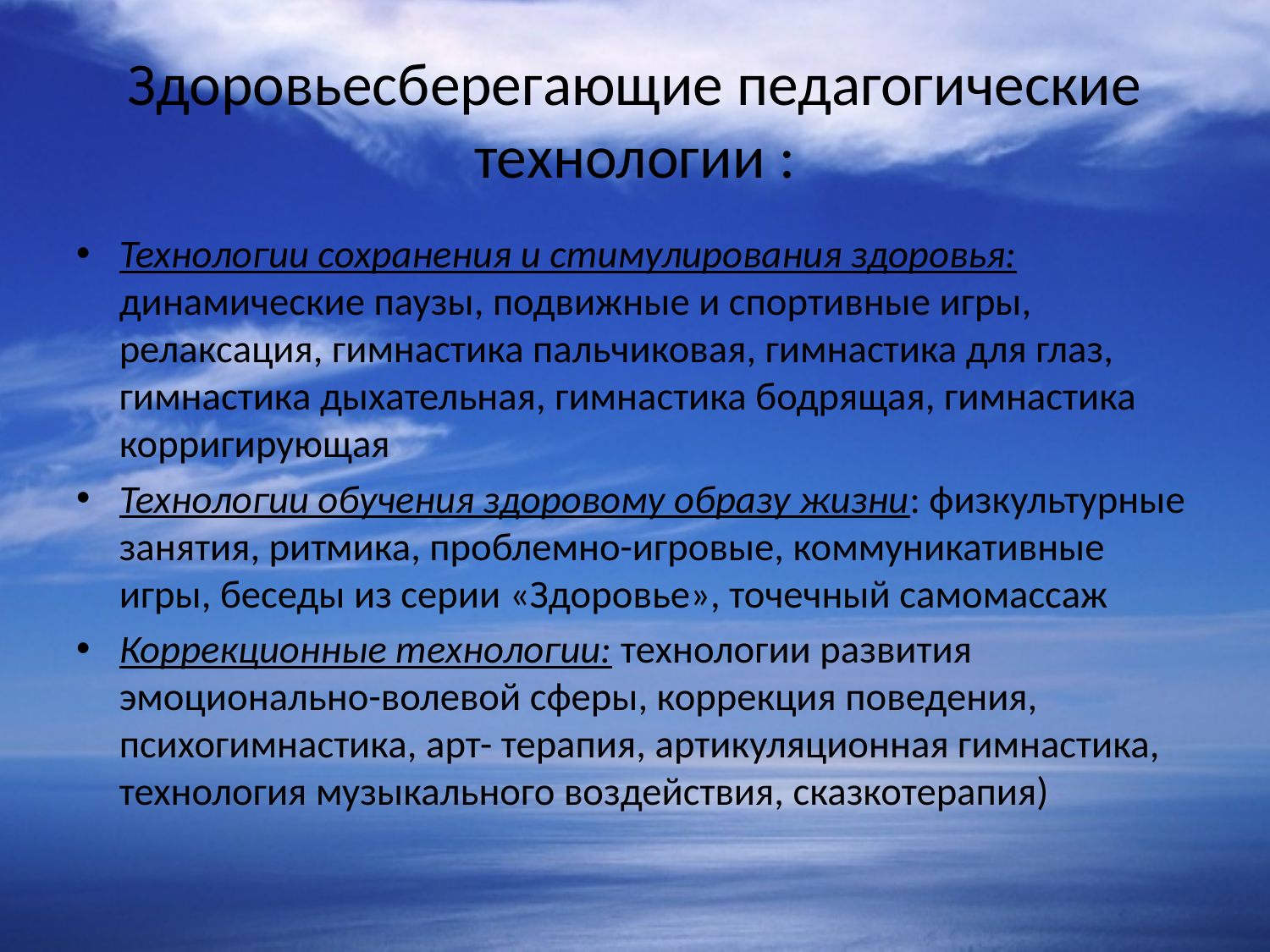

# Здоровьесберегающие педагогические технологии :
Технологии сохранения и стимулирования здоровья: динамические паузы, подвижные и спортивные игры, релаксация, гимнастика пальчиковая, гимнастика для глаз, гимнастика дыхательная, гимнастика бодрящая, гимнастика корригирующая
Технологии обучения здоровому образу жизни: физкультурные занятия, ритмика, проблемно-игровые, коммуникативные игры, беседы из серии «Здоровье», точечный самомассаж
Коррекционные технологии: технологии развития эмоционально-волевой сферы, коррекция поведения, психогимнастика, арт- терапия, артикуляционная гимнастика, технология музыкального воздействия, сказкотерапия)